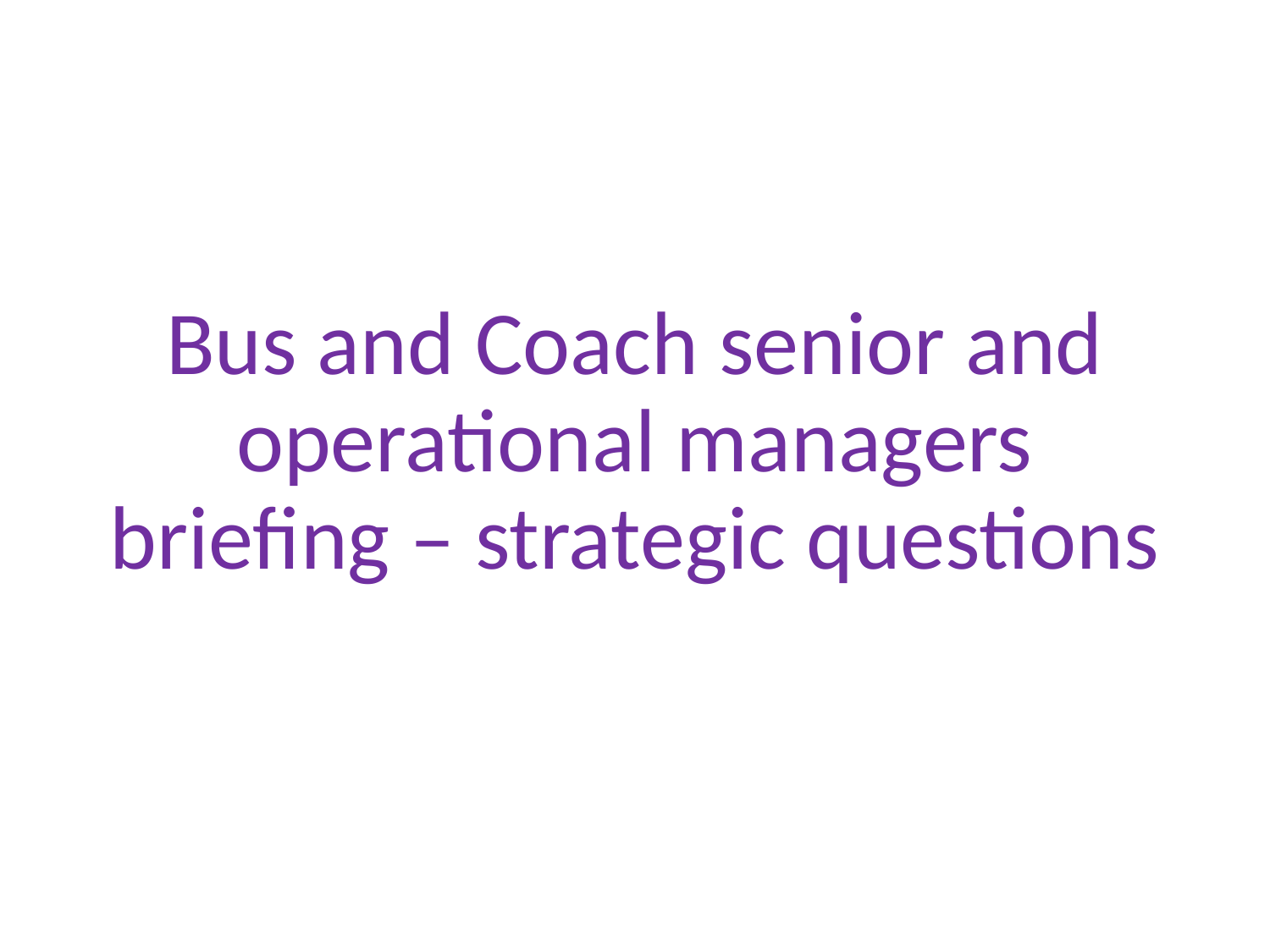

# Bus and Coach senior and operational managers briefing – strategic questions